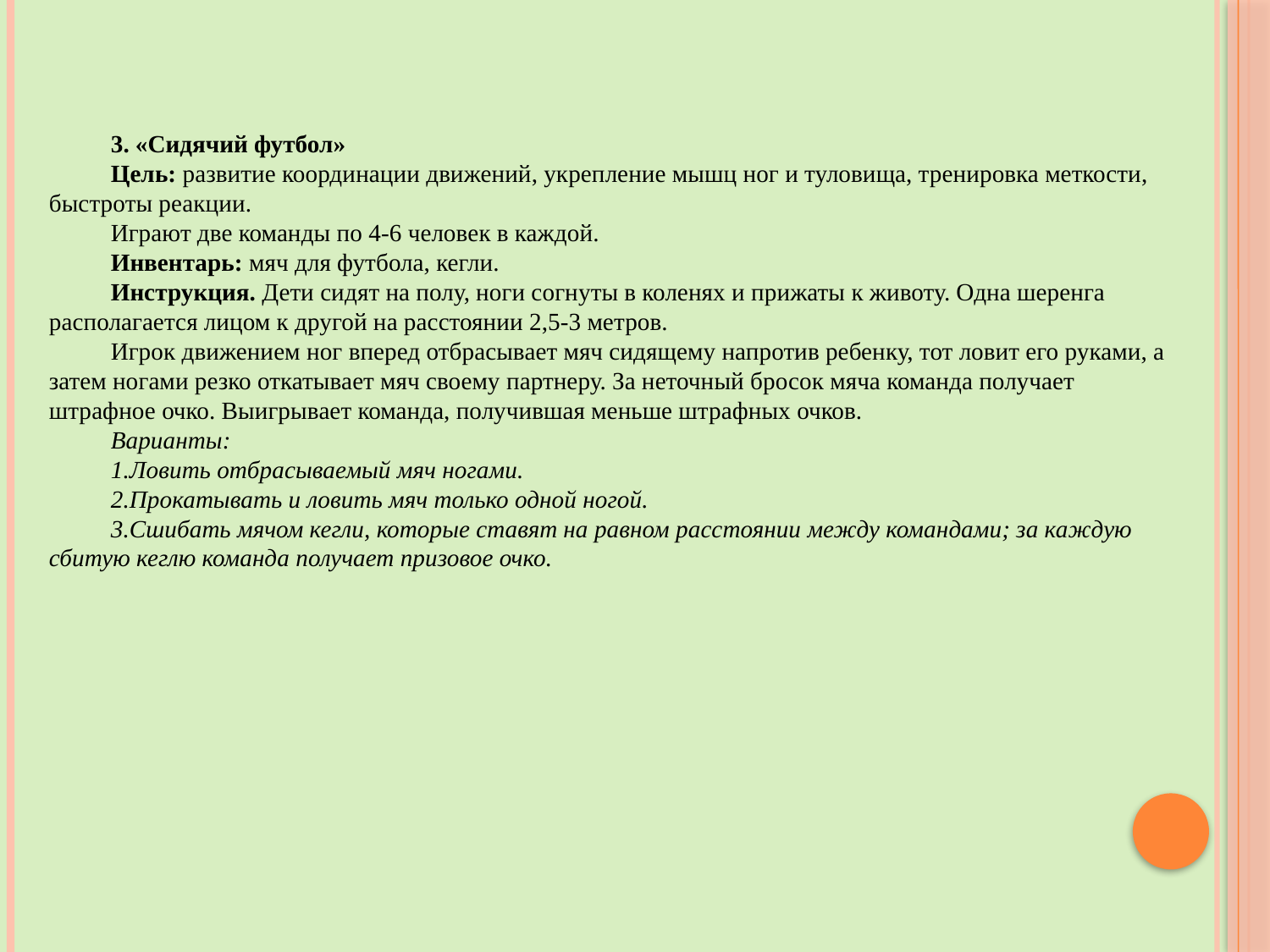

3. «Сидячий футбол»
Цель: развитие координации движений, укрепление мышц ног и туловища, тренировка меткости, быстроты реакции.
Играют две команды по 4-6 человек в каждой.
Инвентарь: мяч для футбола, кегли.
Инструкция. Дети сидят на полу, ноги согнуты в коленях и прижаты к животу. Одна шеренга располагается лицом к другой на расстоянии 2,5-3 метров.
Игрок движением ног вперед отбрасывает мяч сидящему напротив ребенку, тот ловит его руками, а затем ногами резко откатывает мяч своему партнеру. За неточный бросок мяча команда получает штрафное очко. Выигрывает команда, получившая меньше штрафных очков.
Варианты:
1.Ловить отбрасываемый мяч ногами.
2.Прокатывать и ловить мяч только одной ногой.
3.Сшибать мячом кегли, которые ставят на равном расстоянии между командами; за каждую сбитую кеглю команда получает призовое очко.